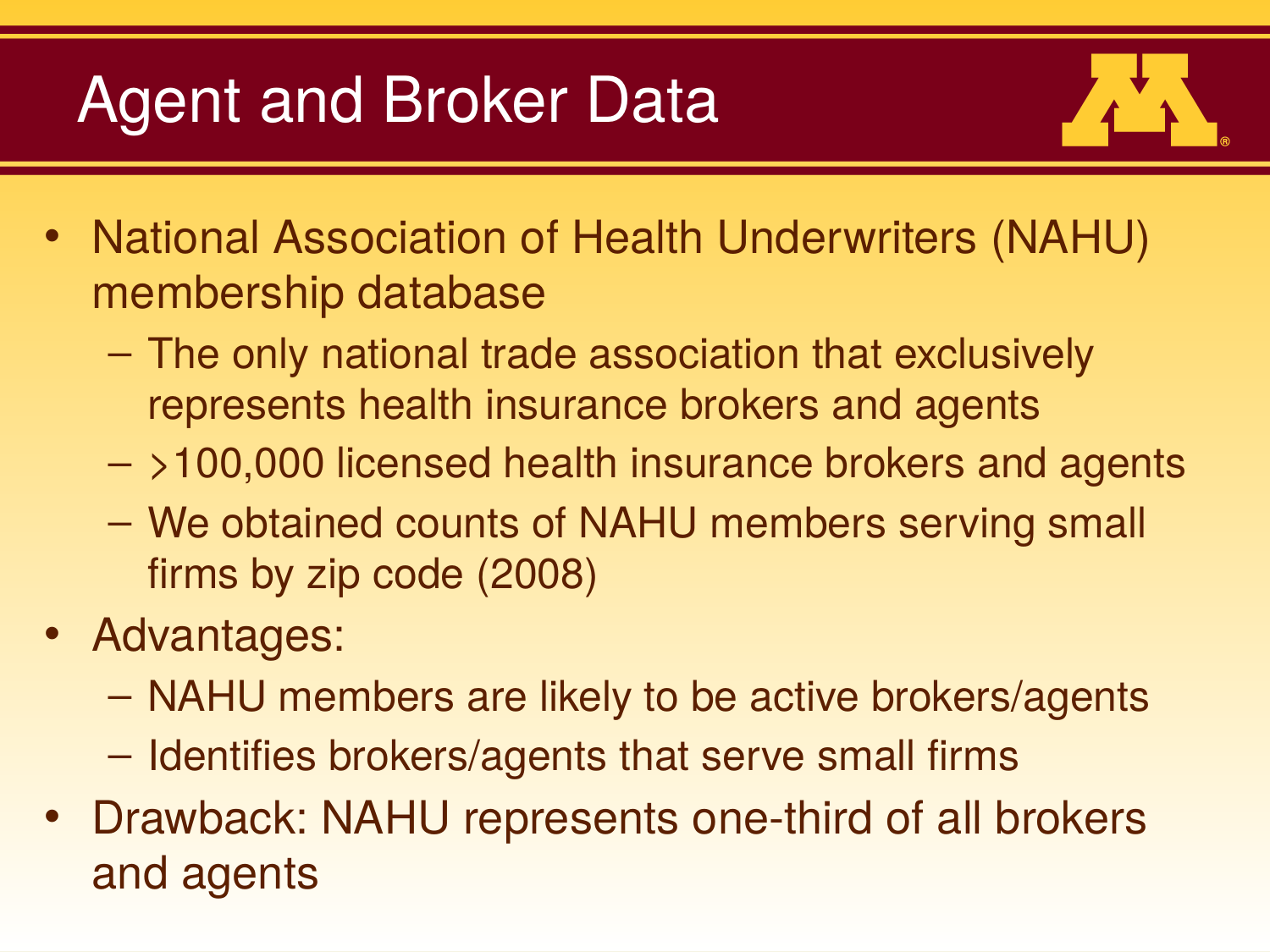

# Agent and Broker Data
National Association of Health Underwriters (NAHU) membership database
The only national trade association that exclusively represents health insurance brokers and agents
>100,000 licensed health insurance brokers and agents
We obtained counts of NAHU members serving small firms by zip code (2008)
Advantages:
NAHU members are likely to be active brokers/agents
Identifies brokers/agents that serve small firms
Drawback: NAHU represents one-third of all brokers and agents